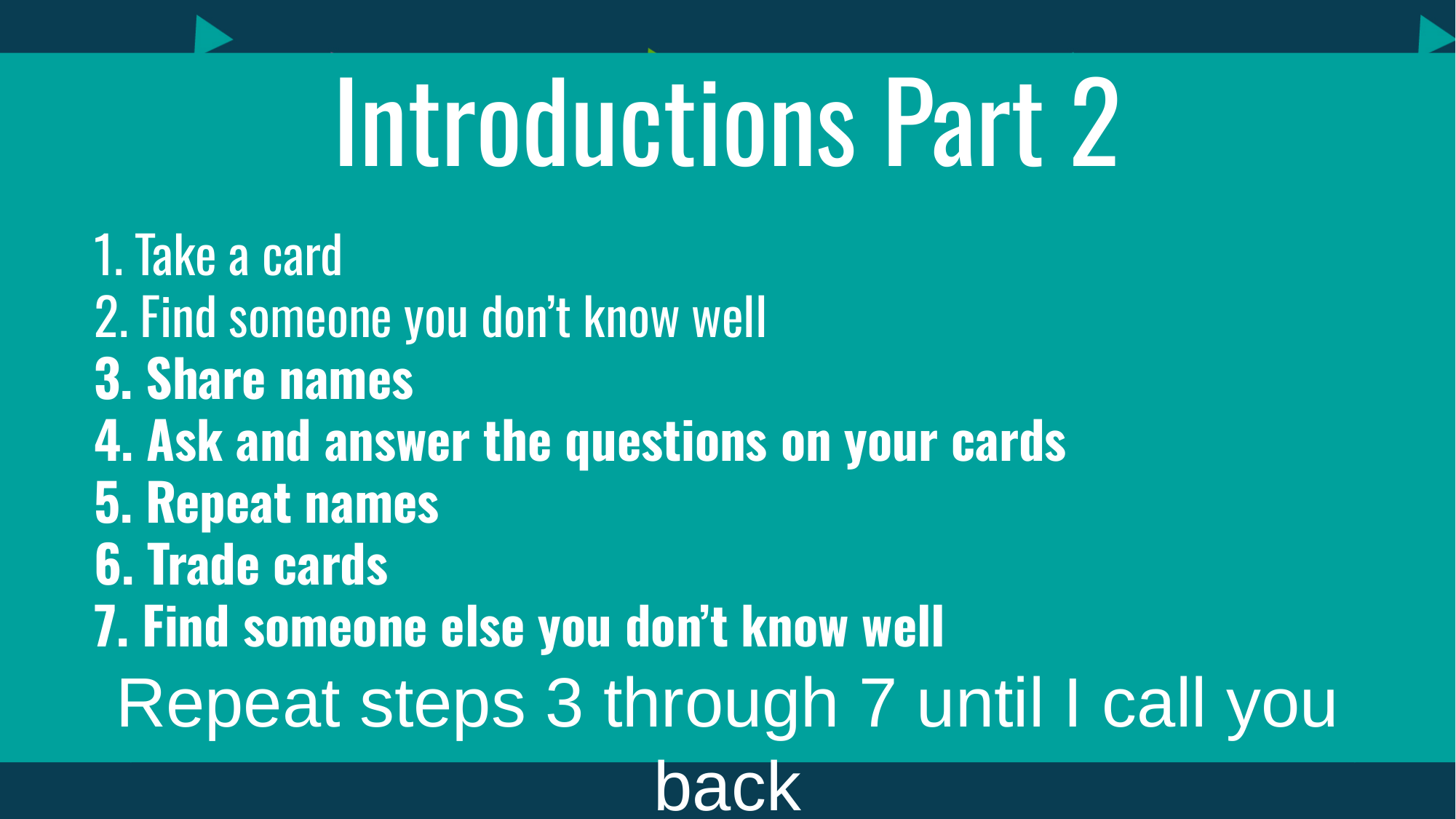

Introductions Part 2

1. Take a card
2. Find someone you don’t know well
3. Share names
4. Ask and answer the questions on your cards
5. Repeat names
6. Trade cards
7. Find someone else you don’t know well
Repeat steps 3 through 7 until I call you back